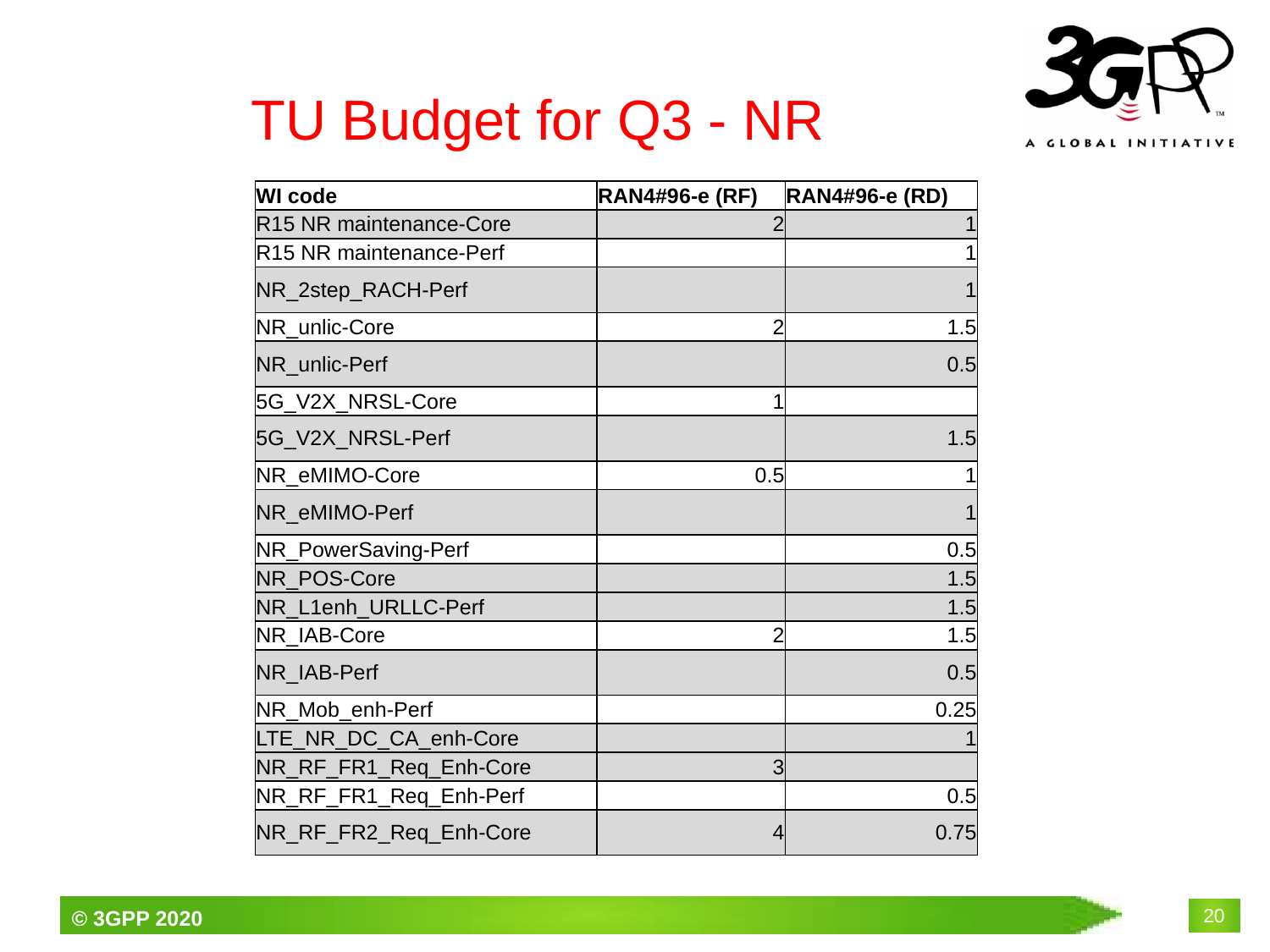

# TU Budget for Q3 - NR
| WI code | RAN4#96-e (RF) | RAN4#96-e (RD) |
| --- | --- | --- |
| R15 NR maintenance-Core | 2 | 1 |
| R15 NR maintenance-Perf |  | 1 |
| NR\_2step\_RACH-Perf |  | 1 |
| NR\_unlic-Core | 2 | 1.5 |
| NR\_unlic-Perf |  | 0.5 |
| 5G\_V2X\_NRSL-Core | 1 |  |
| 5G\_V2X\_NRSL-Perf |  | 1.5 |
| NR\_eMIMO-Core | 0.5 | 1 |
| NR\_eMIMO-Perf |  | 1 |
| NR\_PowerSaving-Perf |  | 0.5 |
| NR\_POS-Core |  | 1.5 |
| NR\_L1enh\_URLLC-Perf |  | 1.5 |
| NR\_IAB-Core | 2 | 1.5 |
| NR\_IAB-Perf |  | 0.5 |
| NR\_Mob\_enh-Perf |  | 0.25 |
| LTE\_NR\_DC\_CA\_enh-Core |  | 1 |
| NR\_RF\_FR1\_Req\_Enh-Core | 3 |  |
| NR\_RF\_FR1\_Req\_Enh-Perf |  | 0.5 |
| NR\_RF\_FR2\_Req\_Enh-Core | 4 | 0.75 |